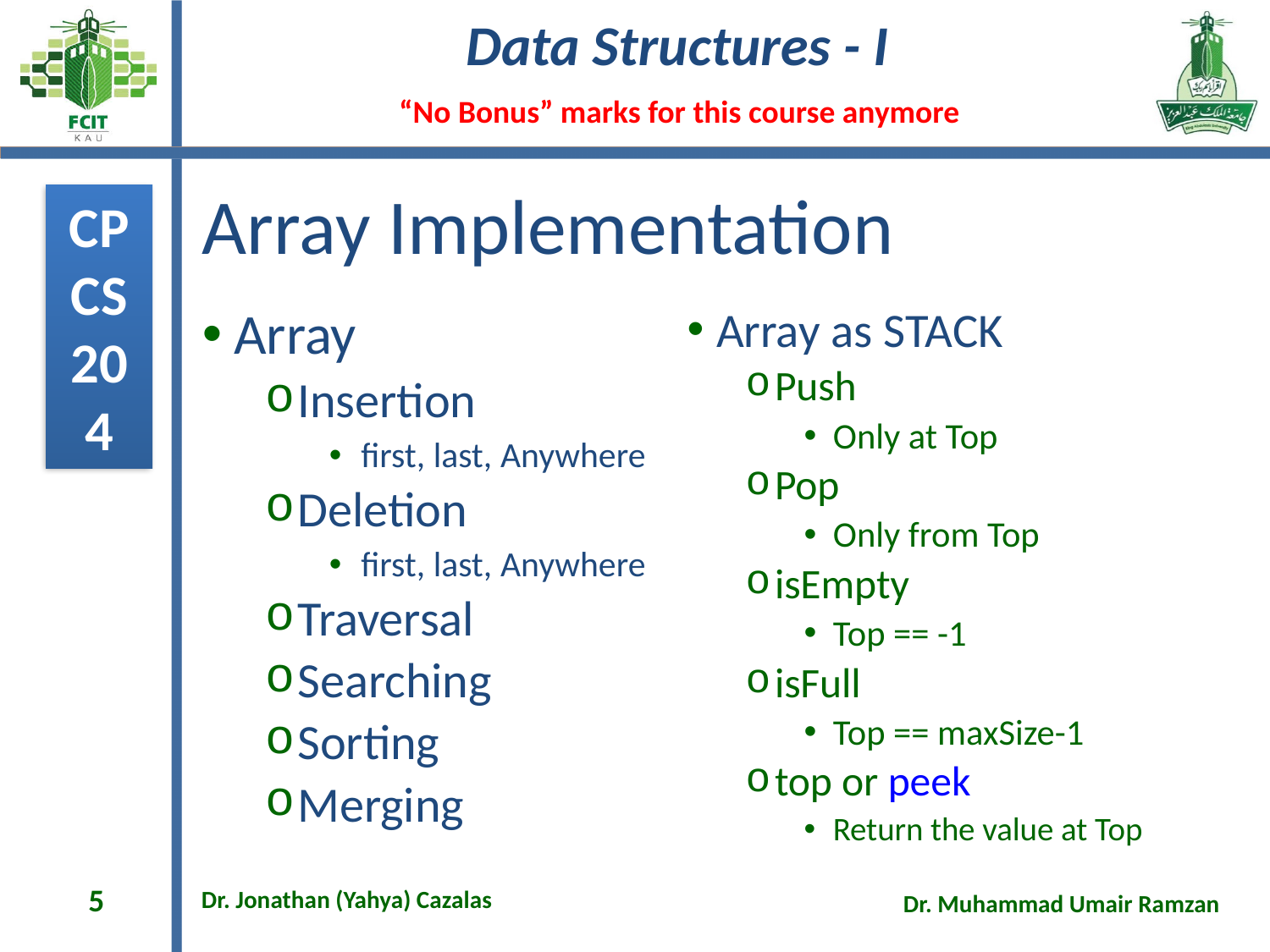

# Array Implementation
Array
Insertion
first, last, Anywhere
Deletion
first, last, Anywhere
Traversal
Searching
Sorting
Merging
Array as STACK
Push
Only at Top
Pop
Only from Top
isEmpty
Top == -1
isFull
Top == maxSize-1
top or peek
Return the value at Top
5